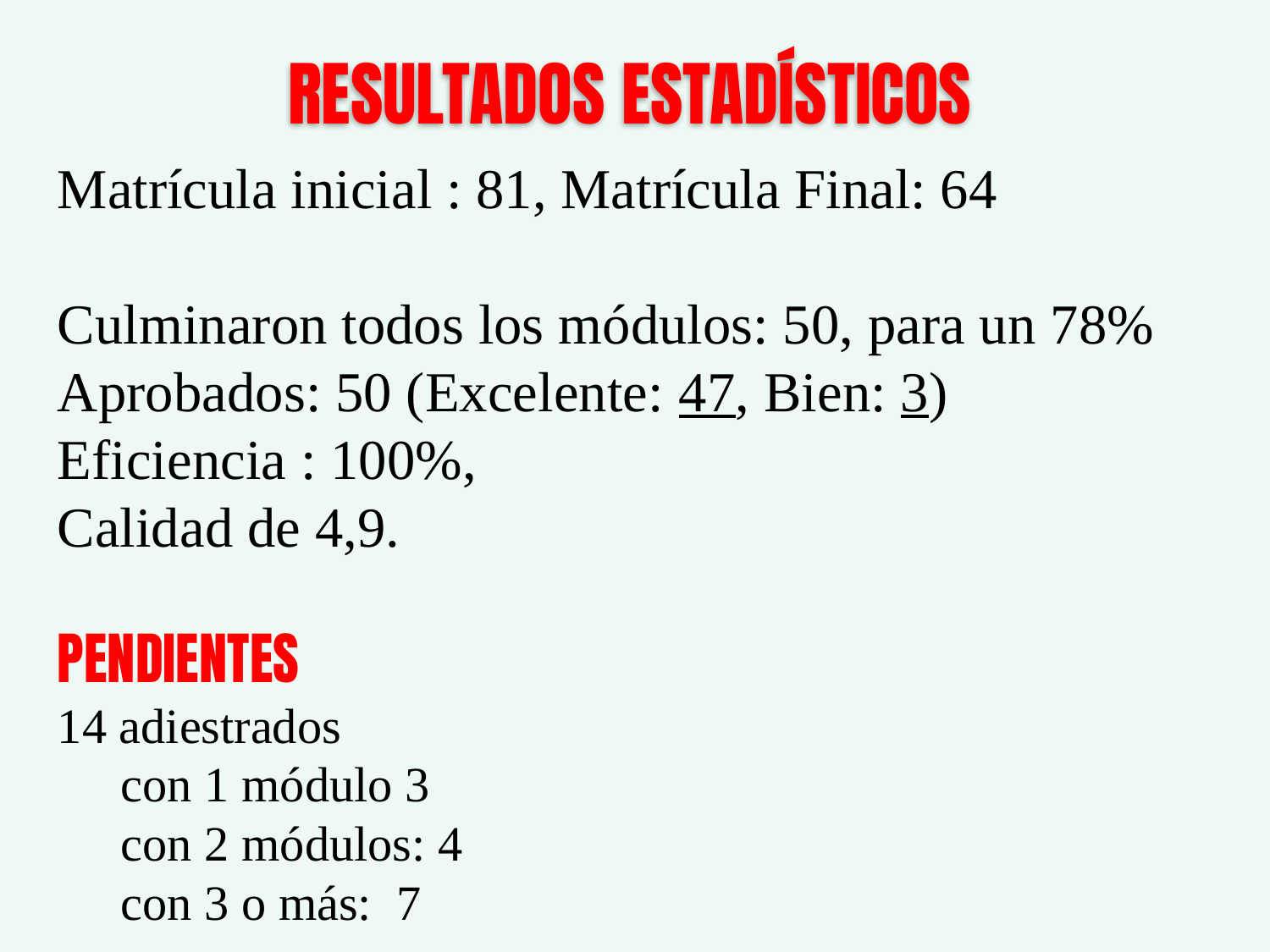

# RESULTADOS ESTADÍSTICOS
Matrícula inicial : 81, Matrícula Final: 64

Culminaron todos los módulos: 50, para un 78%
Aprobados: 50 (Excelente: 47, Bien: 3)
Eficiencia : 100%,
Calidad de 4,9.

PENDIENTES
14 adiestrados
con 1 módulo 3
con 2 módulos: 4
con 3 o más:  7